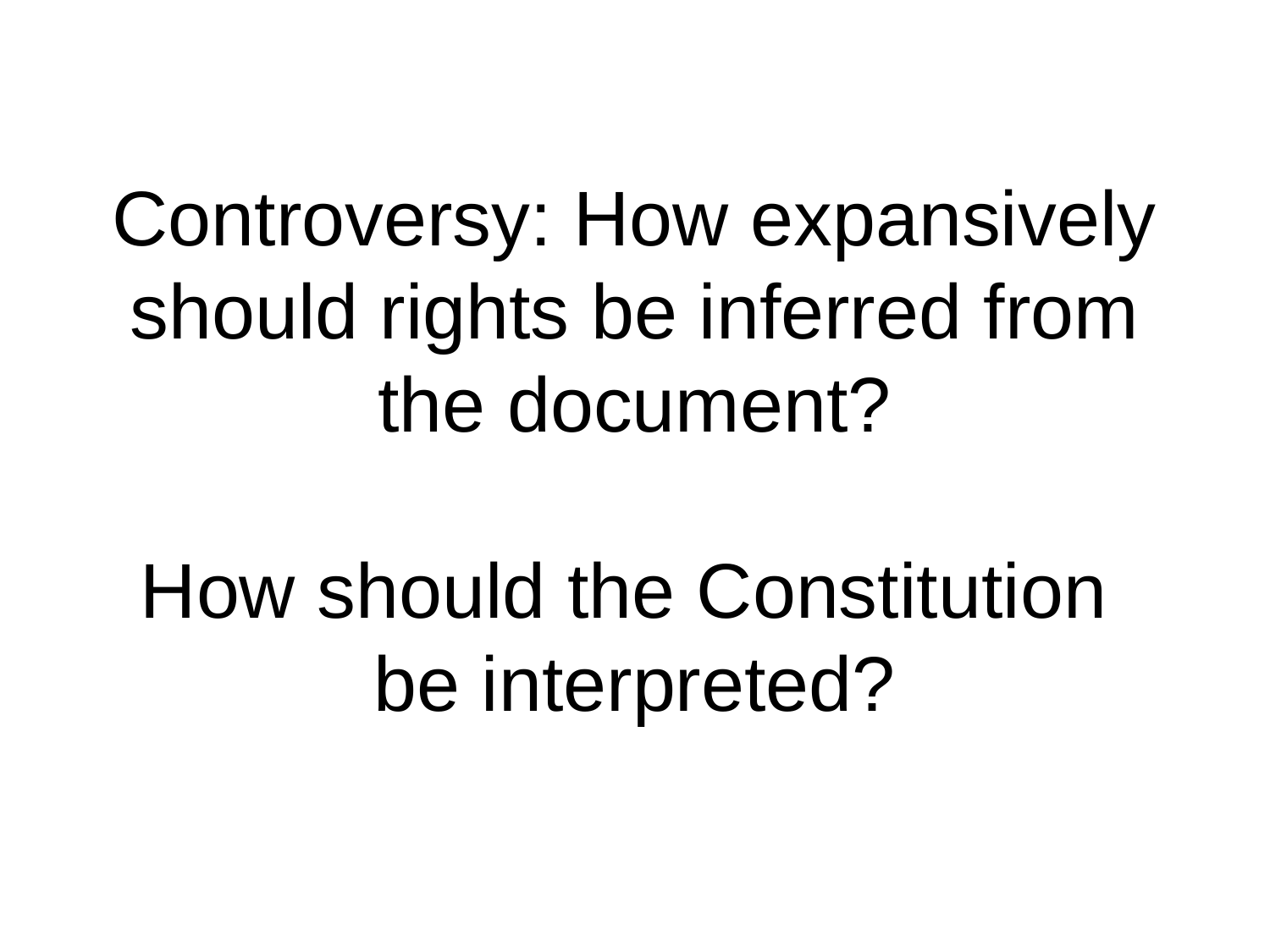

# Controversy: How expansively should rights be inferred from the document? How should the Constitution be interpreted?